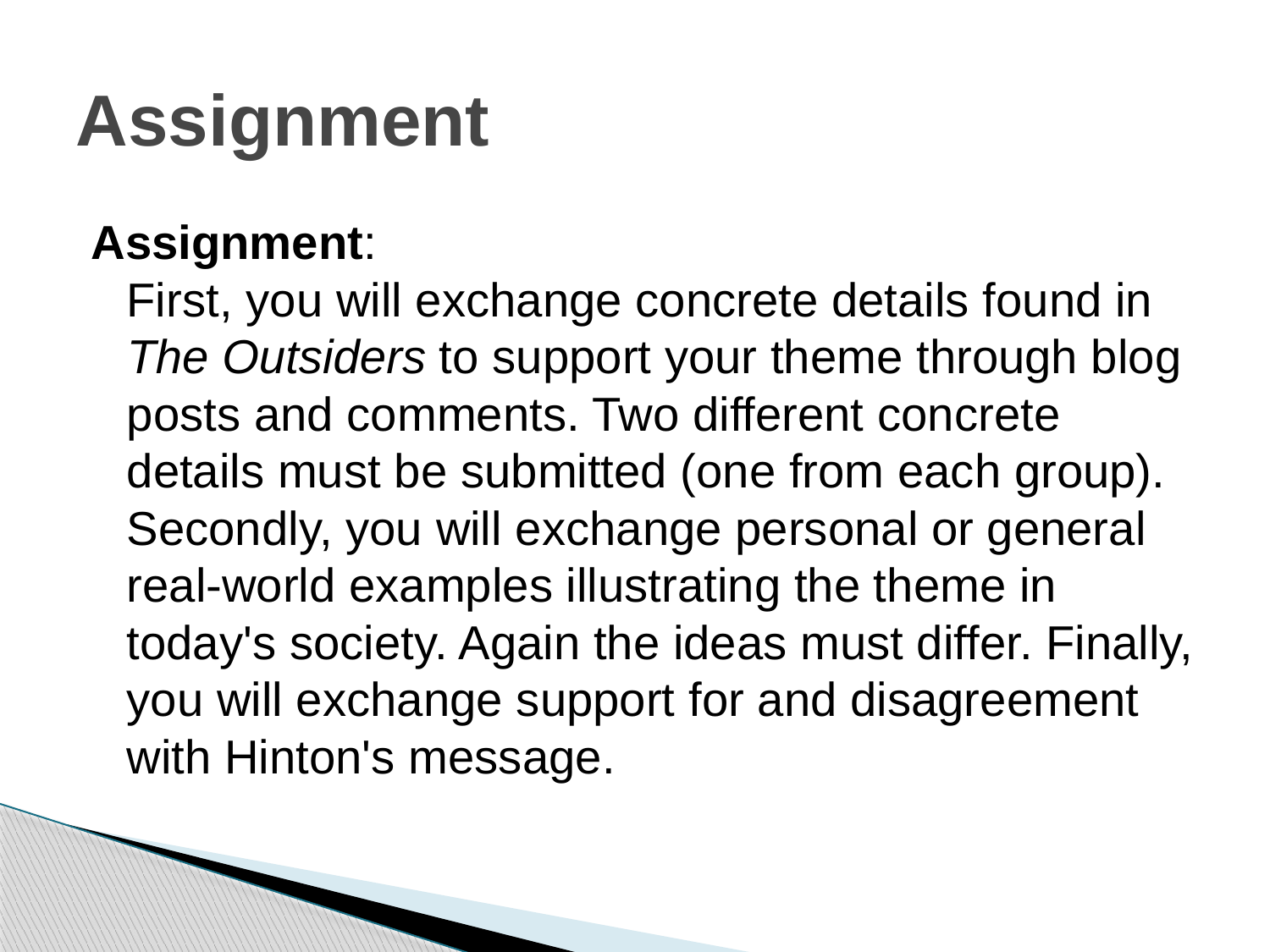

# Assignment
Assignment:
First, you will exchange concrete details found in The Outsiders to support your theme through blog posts and comments. Two different concrete details must be submitted (one from each group). Secondly, you will exchange personal or general real-world examples illustrating the theme in today's society. Again the ideas must differ. Finally, you will exchange support for and disagreement with Hinton's message.